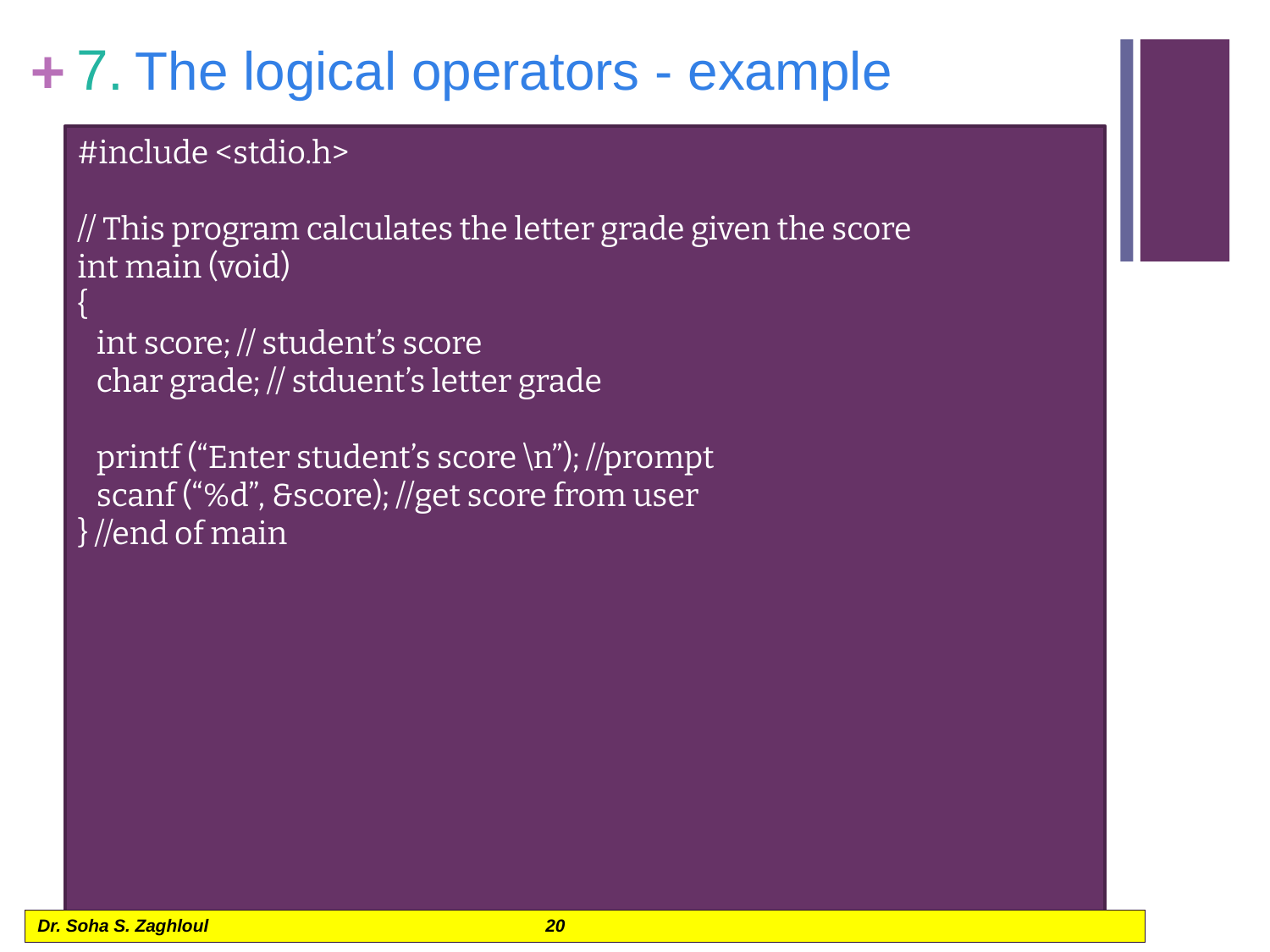

# 7. The logical operators - example
#include <stdio.h>

// This program calculates the letter grade given the score
int main (void)
{
   int score; // student’s score
   char grade; // stduent’s letter grade

   printf (“Enter student’s score \n”); //prompt
   scanf (“%d”, &score); //get score from user
} //end of main
Dr. Soha S. Zaghloul			20